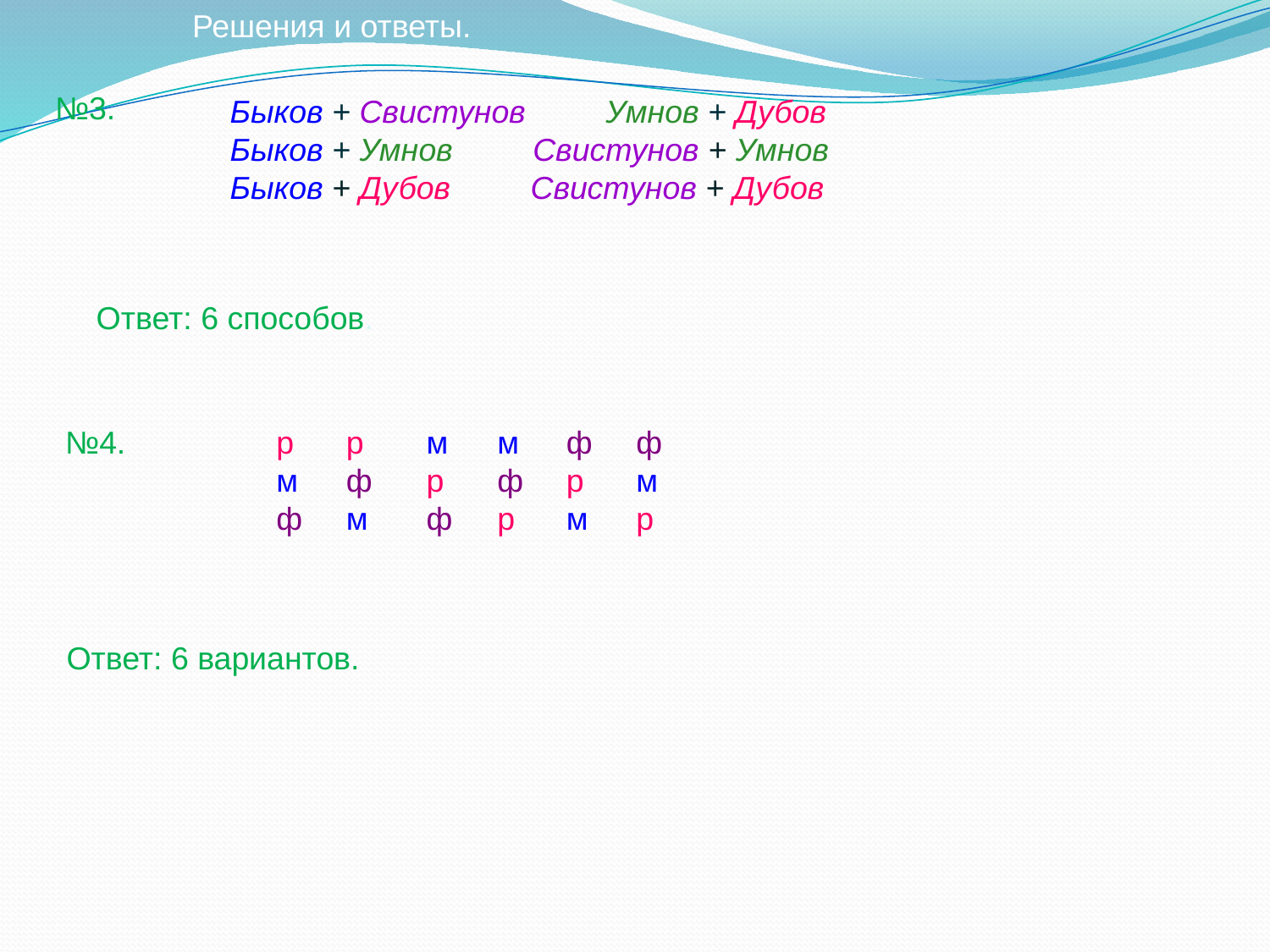

Решения и ответы.
№3.
Быков + Свистунов         Умнов + Дубов
Быков + Умнов         Свистунов + Умнов
Быков + Дубов         Свистунов + Дубов
Ответ: 6 способов.
№4.
р
м
ф
р
ф
м
м
р
ф
м
ф
р
ф
р
м
ф
м
р
Ответ: 6 вариантов.